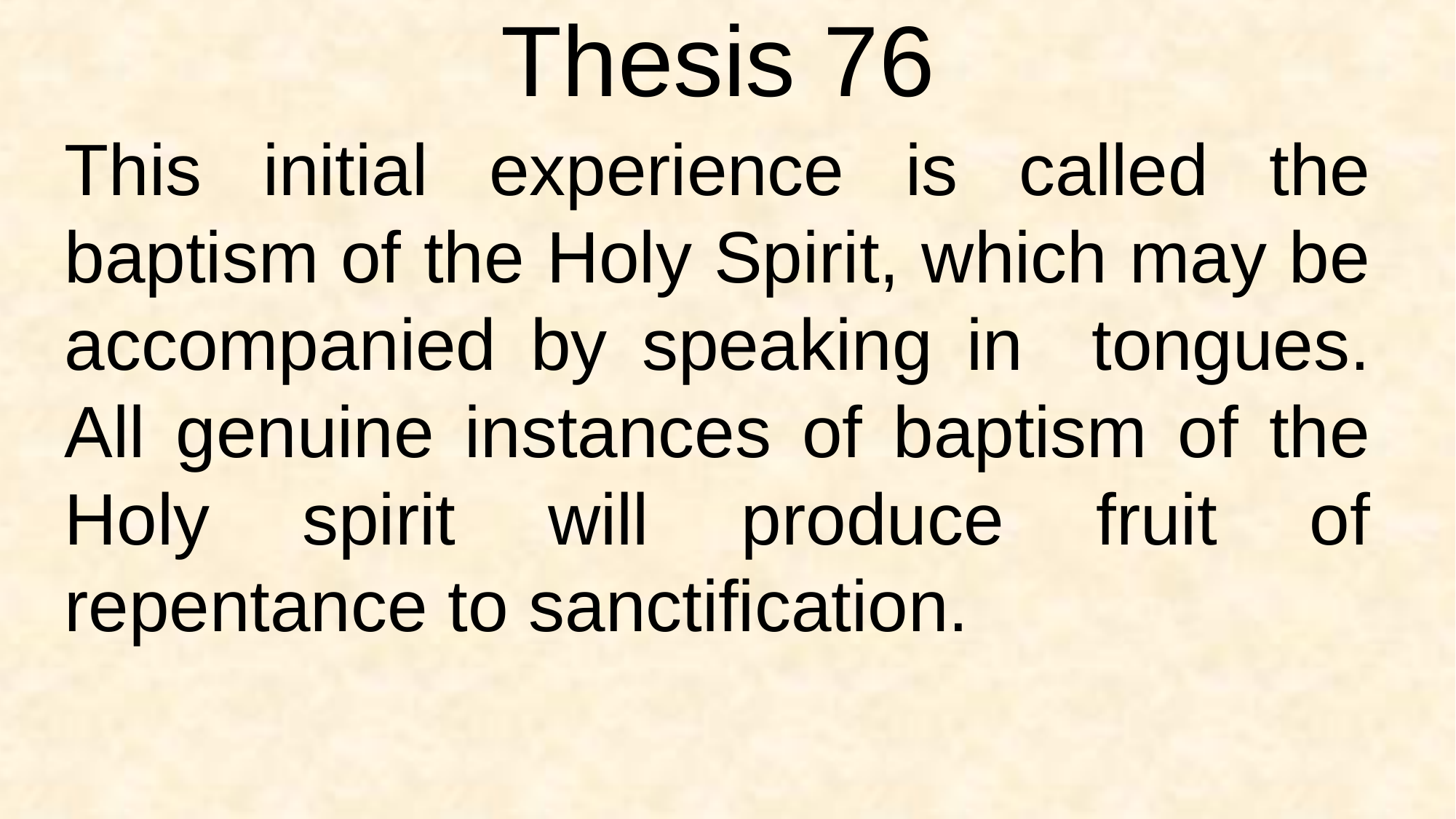

Thesis 76
This initial experience is called the baptism of the Holy Spirit, which may be accompanied by speaking in  tongues. All genuine instances of baptism of the Holy spirit will produce fruit of repentance to sanctification.